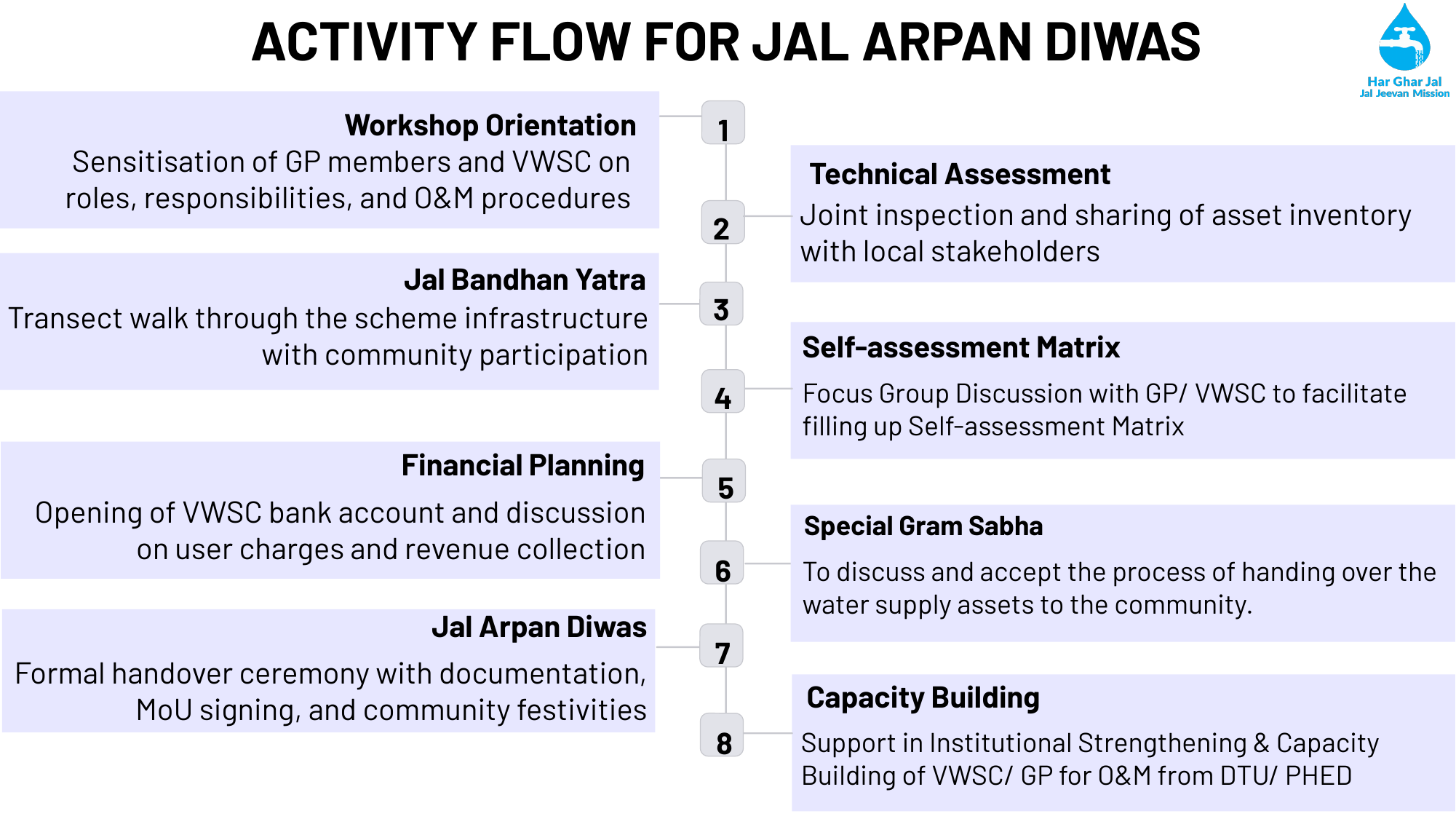

ACTIVITY FLOW FOR JAL ARPAN DIWAS
Workshop Orientation

1

Sensitisation of GP members and VWSC on roles, responsibilities, and O&M procedures

Technical Assessment
2
Joint inspection and sharing of asset inventory with local stakeholders

Jal Bandhan Yatra
3

Transect walk through the scheme infrastructure with community participation

Self-assessment Matrix
Focus Group Discussion with GP/ VWSC to facilitate filling up Self-assessment Matrix
4

Financial Planning
5

Opening of VWSC bank account and discussion on user charges and revenue collection

Special Gram Sabha
6

To discuss and accept the process of handing over the water supply assets to the community.

Jal Arpan Diwas

7

Formal handover ceremony with documentation, MoU signing, and community festivities

Capacity Building
8

Support in Institutional Strengthening & Capacity Building of VWSC/ GP for O&M from DTU/ PHED